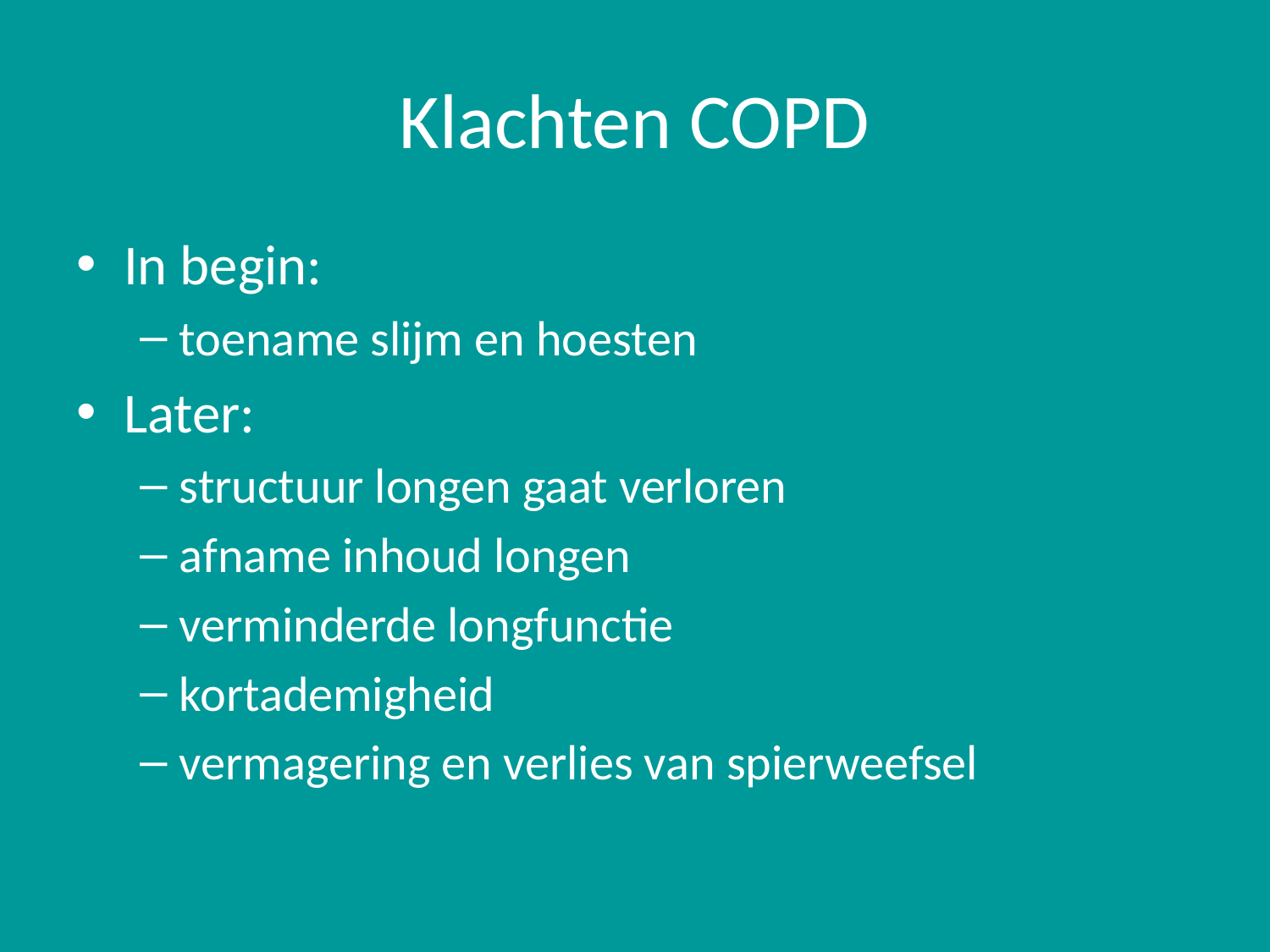

# Klachten COPD
In begin:
toename slijm en hoesten
Later:
structuur longen gaat verloren
afname inhoud longen
verminderde longfunctie
kortademigheid
vermagering en verlies van spierweefsel